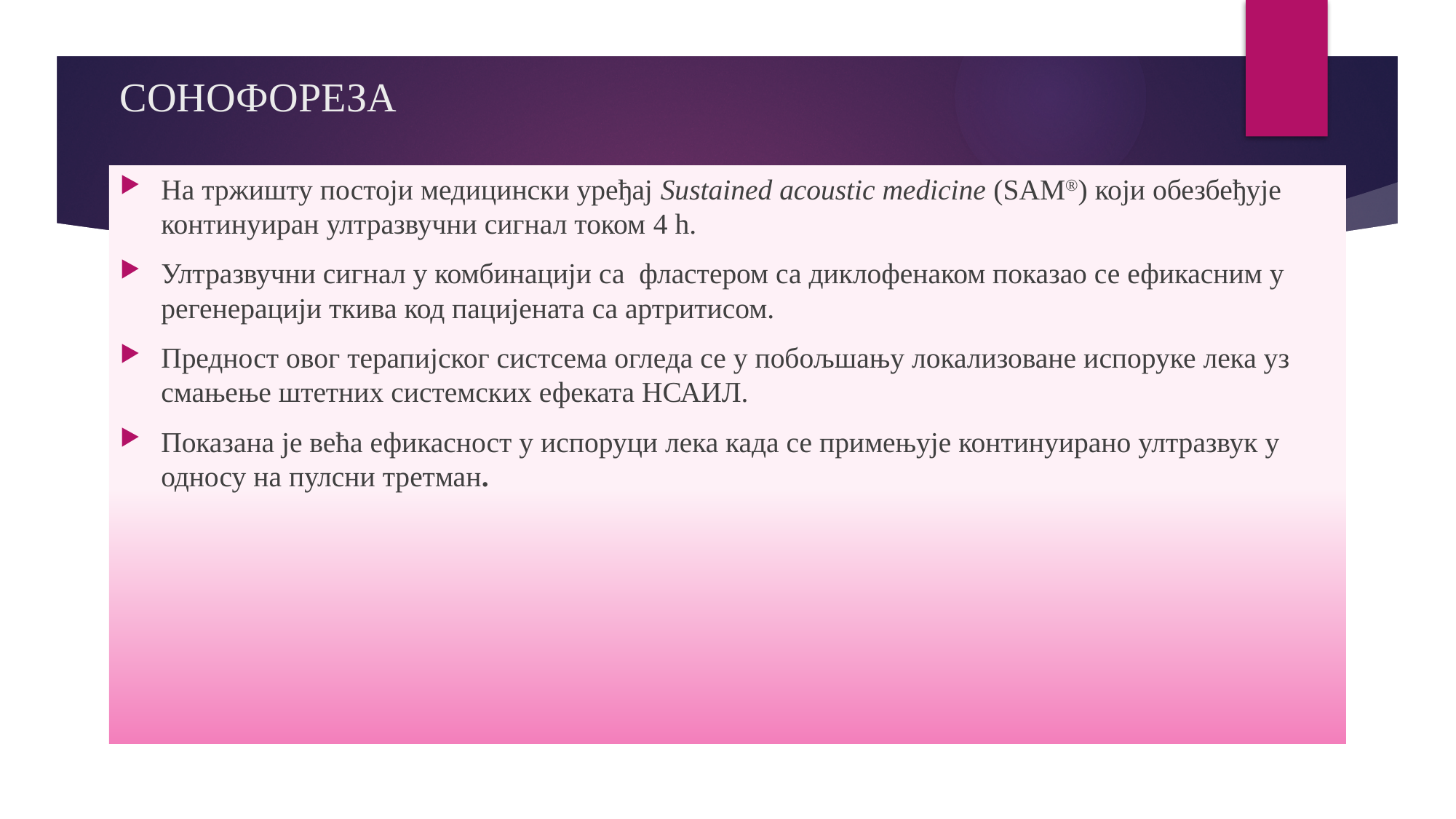

# СОНОФОРЕЗА
На тржишту постоји медицински уређај Sustained acoustic medicine (SAM®) који обезбеђује континуиран ултразвучни сигнал током 4 h.
Ултразвучни сигнал у комбинацији са  фластером са диклофенаком показао се ефикасним у регенерацији ткива код пацијената са артритисом.
Предност овог терапијског систсема огледа се у побољшању локализоване испоруке лека уз смањење штетних системских ефеката НСАИЛ.
Показана је већа ефикасност у испоруци лека када се примењује континуирано ултразвук у односу на пулсни третман.